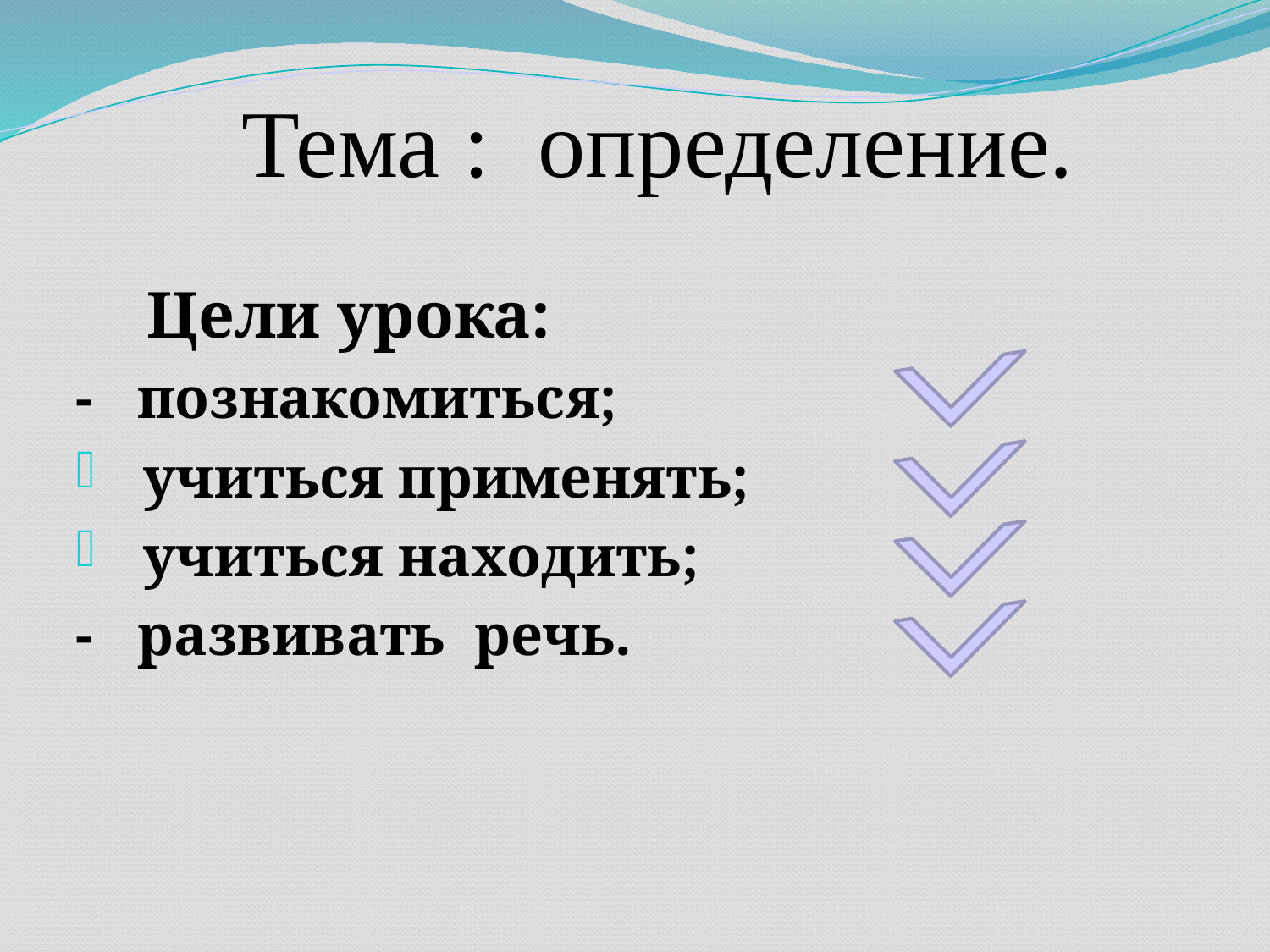

Тема :  определение.
      Цели урока:
-   познакомиться;
  учиться применять;
  учиться находить;
-   развивать  речь.